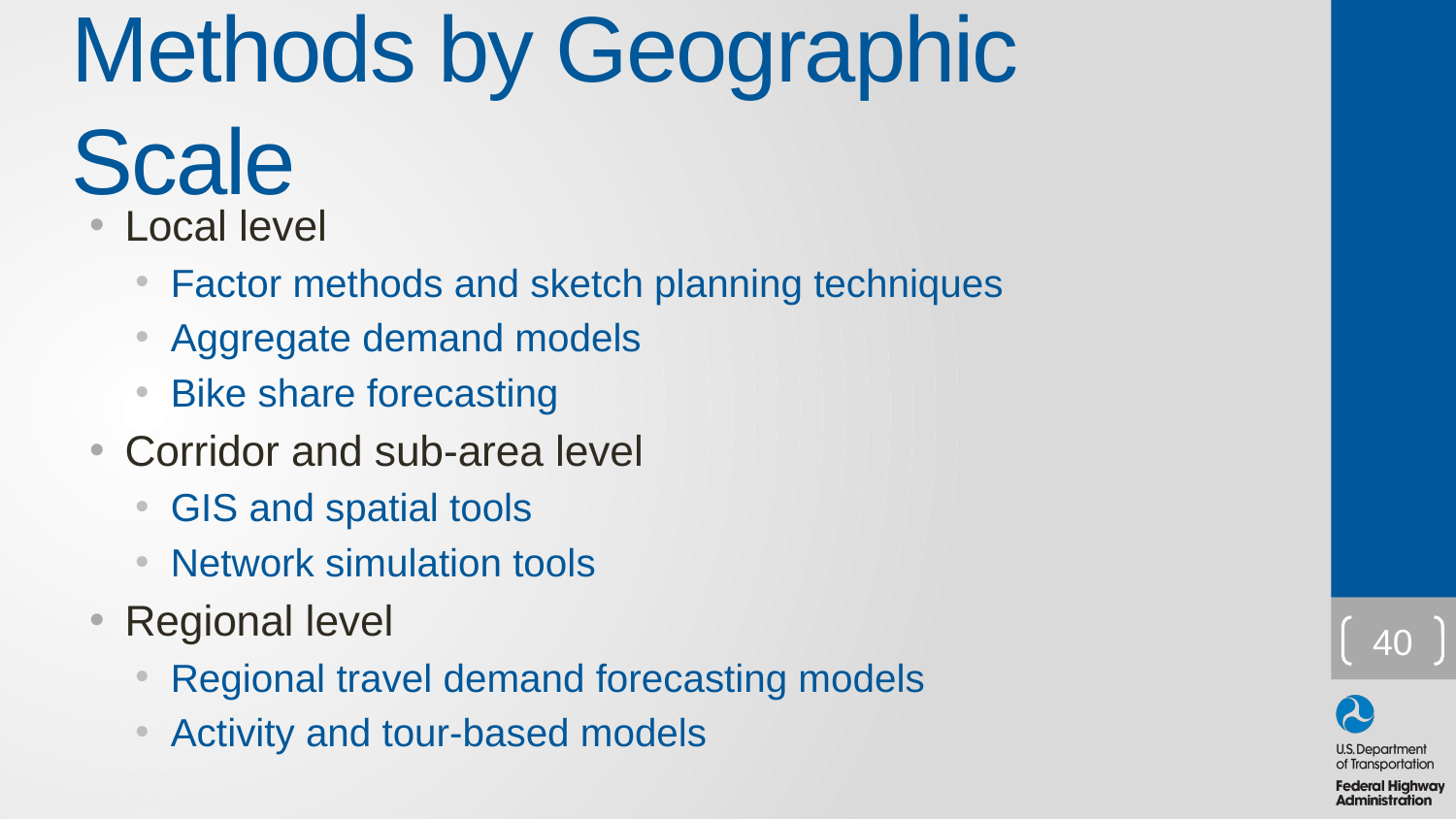

# Methods by Geographic Scale
Local level
Factor methods and sketch planning techniques
Aggregate demand models
Bike share forecasting
Corridor and sub-area level
GIS and spatial tools
Network simulation tools
Regional level
Regional travel demand forecasting models
Activity and tour-based models
40